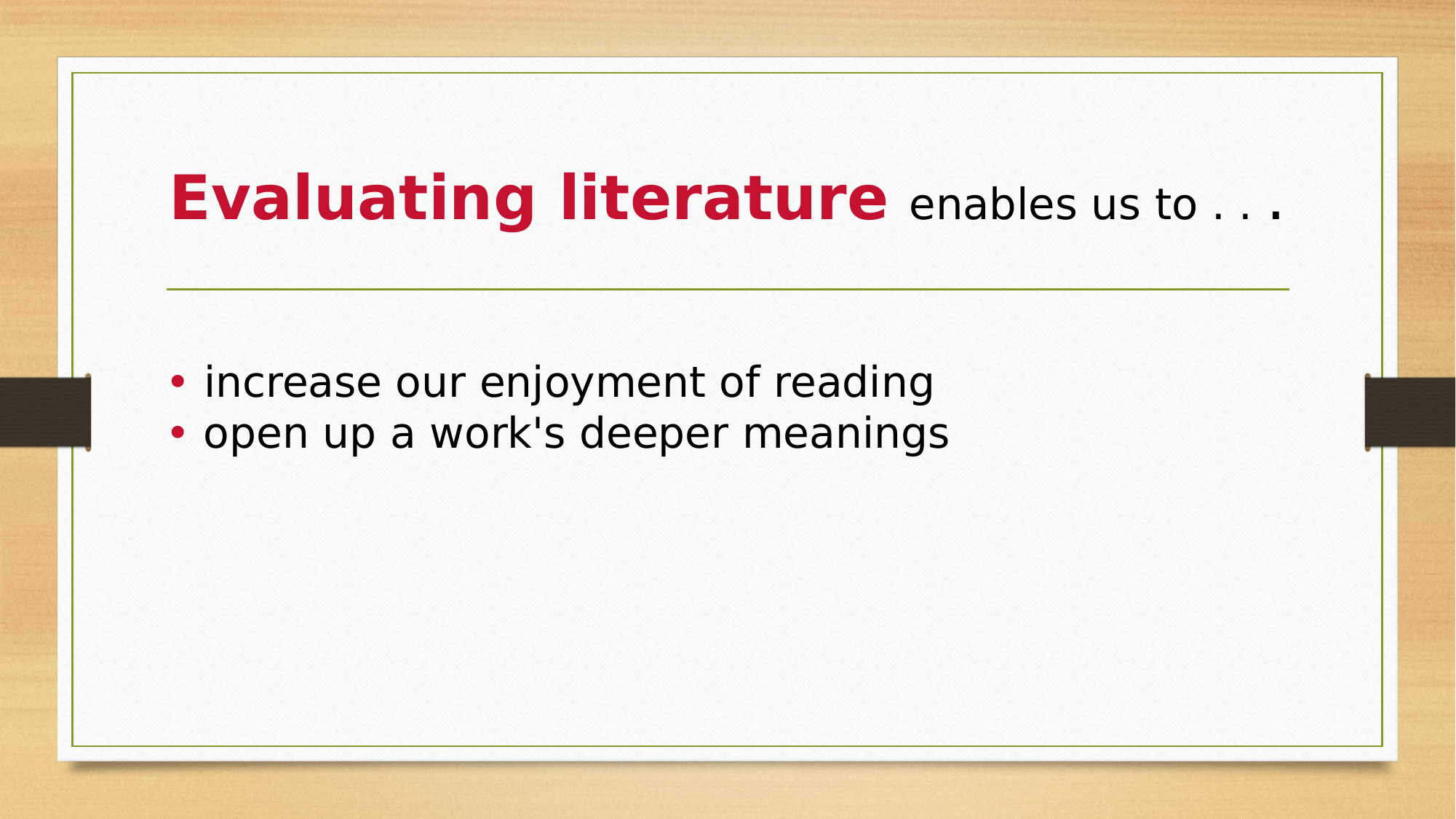

# Evaluating literature enables us to . . .
• increase our enjoyment of reading
• open up a work's deeper meanings